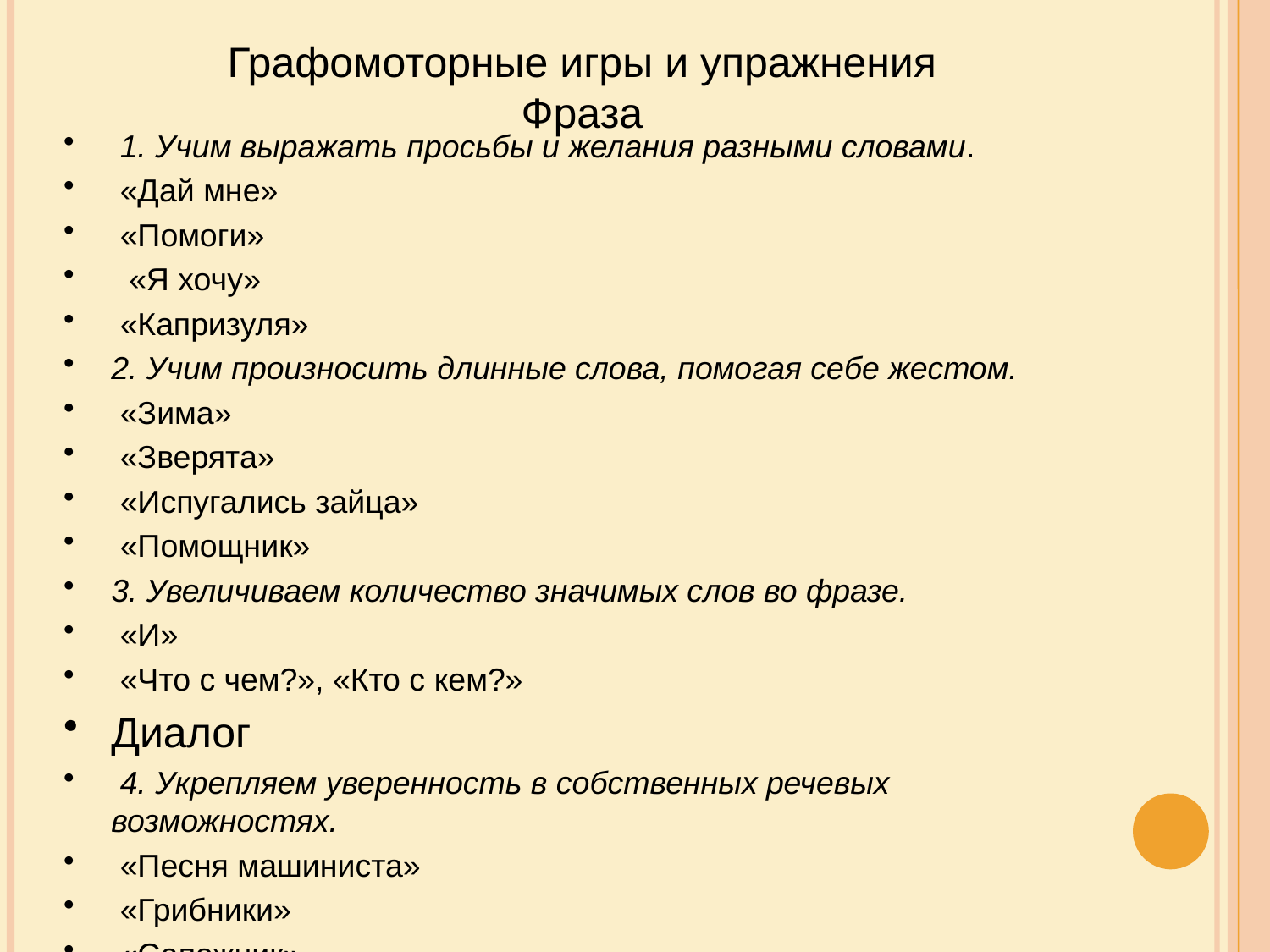

# Графомоторные игры и упражнения Фраза
 1. Учим выражать просьбы и желания разными словами.
 «Дай мне»
 «Помоги»
  «Я хочу»
 «Капризуля»
2. Учим произносить длинные слова, помогая себе жестом.
 «Зима»
 «Зверята»
 «Испугались зайца»
 «Помощник»
3. Увеличиваем количество значимых слов во фразе.
 «И»
 «Что с чем?», «Кто с кем?»
Диалог
 4. Укрепляем уверенность в собственных речевых возможностях.
 «Песня машиниста»
 «Грибники»
 «Сапожник»
 «Умылся»